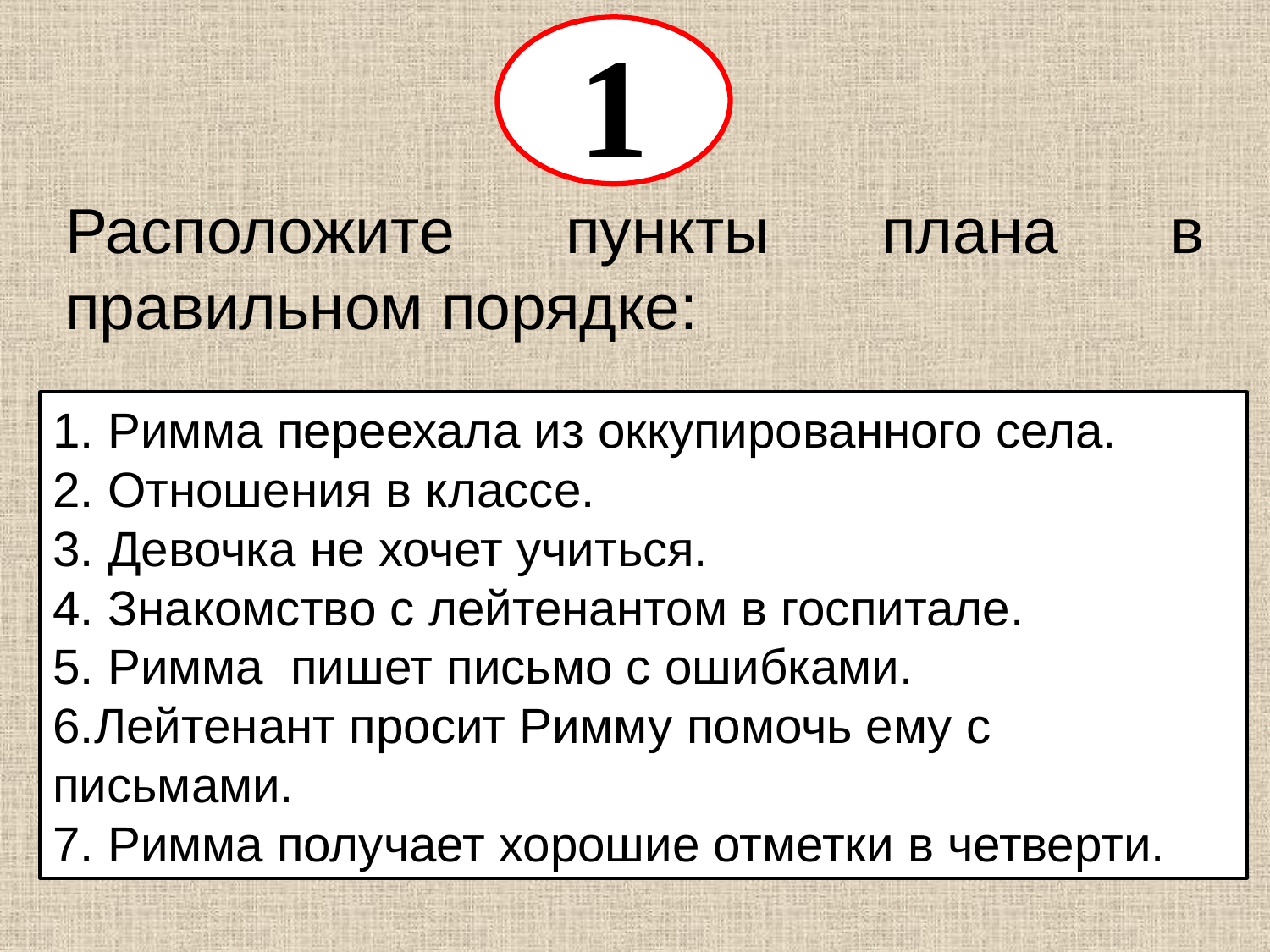

1
Расположите пункты плана в правильном порядке:
1. Девочка не хочет учиться.
2. Римма переехала из оккупированного села.
3. Отношения в классе.
4. Римма  пишет письмо с ошибками.
5. Лейтенант просит Римму помочь ему с письмами.
6. Знакомство с лейтенантом в госпитале.
7. Римма получает хорошие отметки в четверти.
1. Римма переехала из оккупированного села.
2. Отношения в классе.
3. Девочка не хочет учиться.
4. Знакомство с лейтенантом в госпитале.
5. Римма  пишет письмо с ошибками.
6.Лейтенант просит Римму помочь ему с письмами.
7. Римма получает хорошие отметки в четверти.